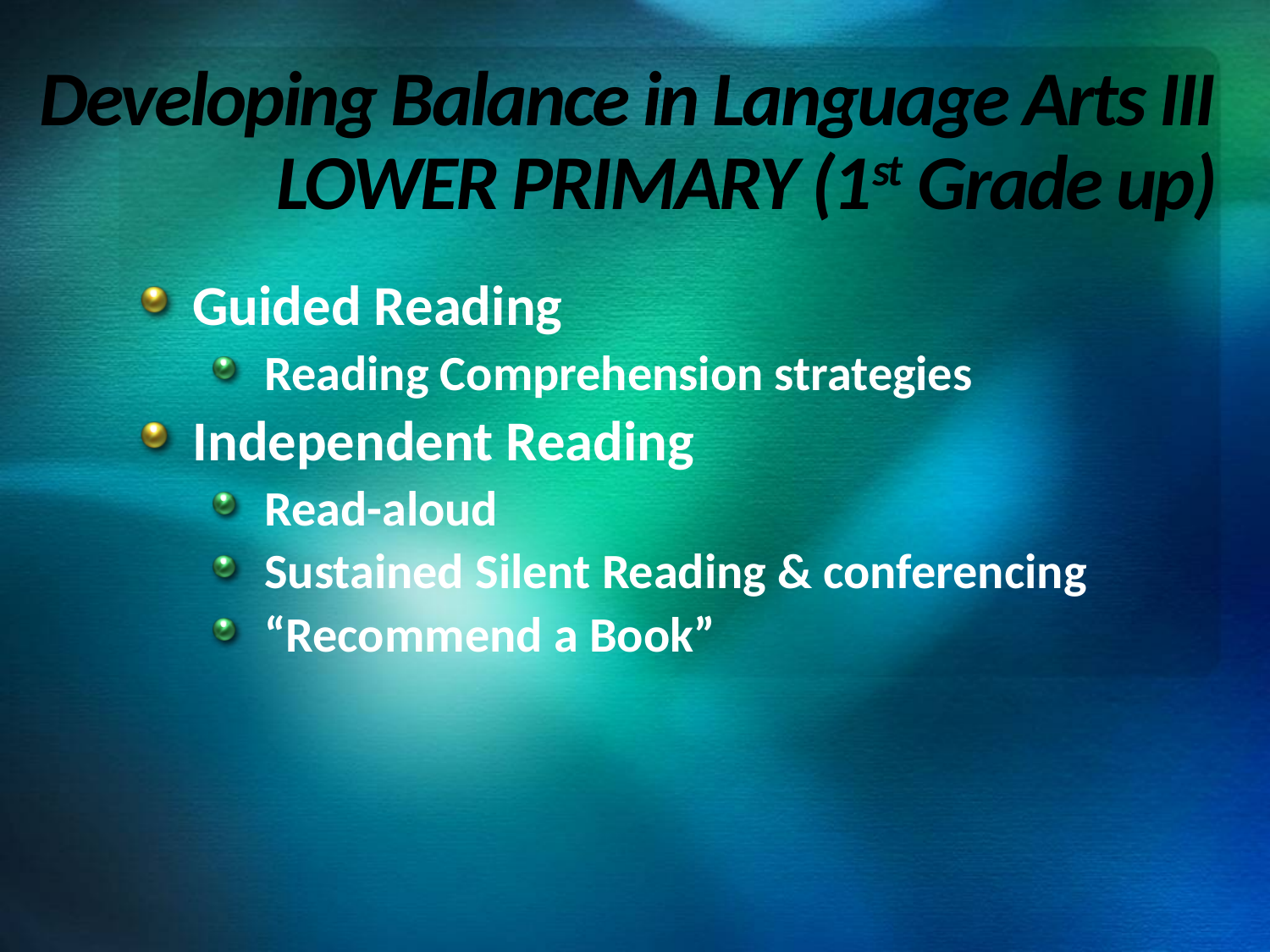

# Developing Balance in Language Arts III LOWER PRIMARY (1st Grade up)
Guided Reading
Reading Comprehension strategies
Independent Reading
Read-aloud
Sustained Silent Reading & conferencing
“Recommend a Book”